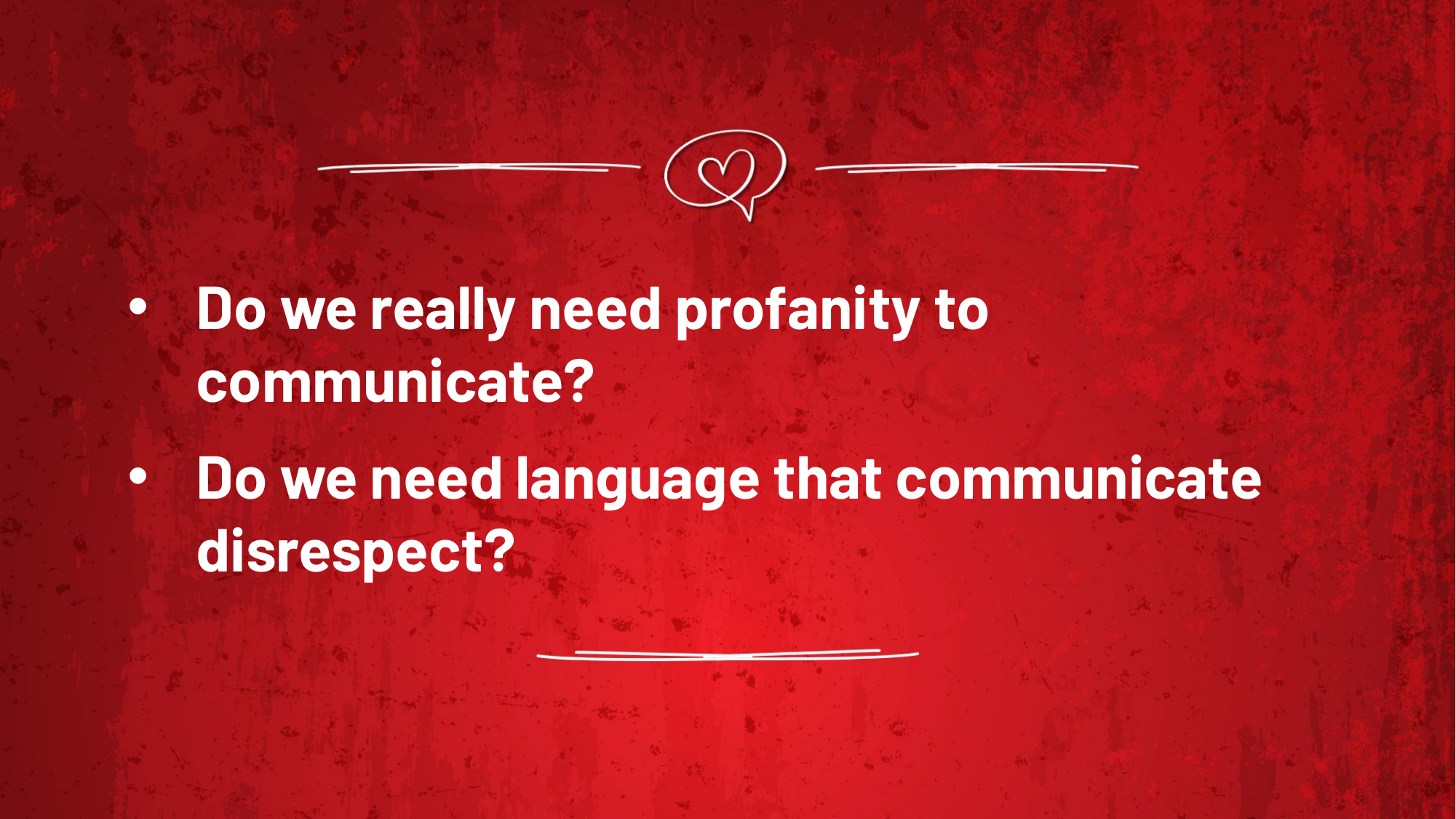

Do we really need profanity to communicate?
Do we need language that communicate disrespect?